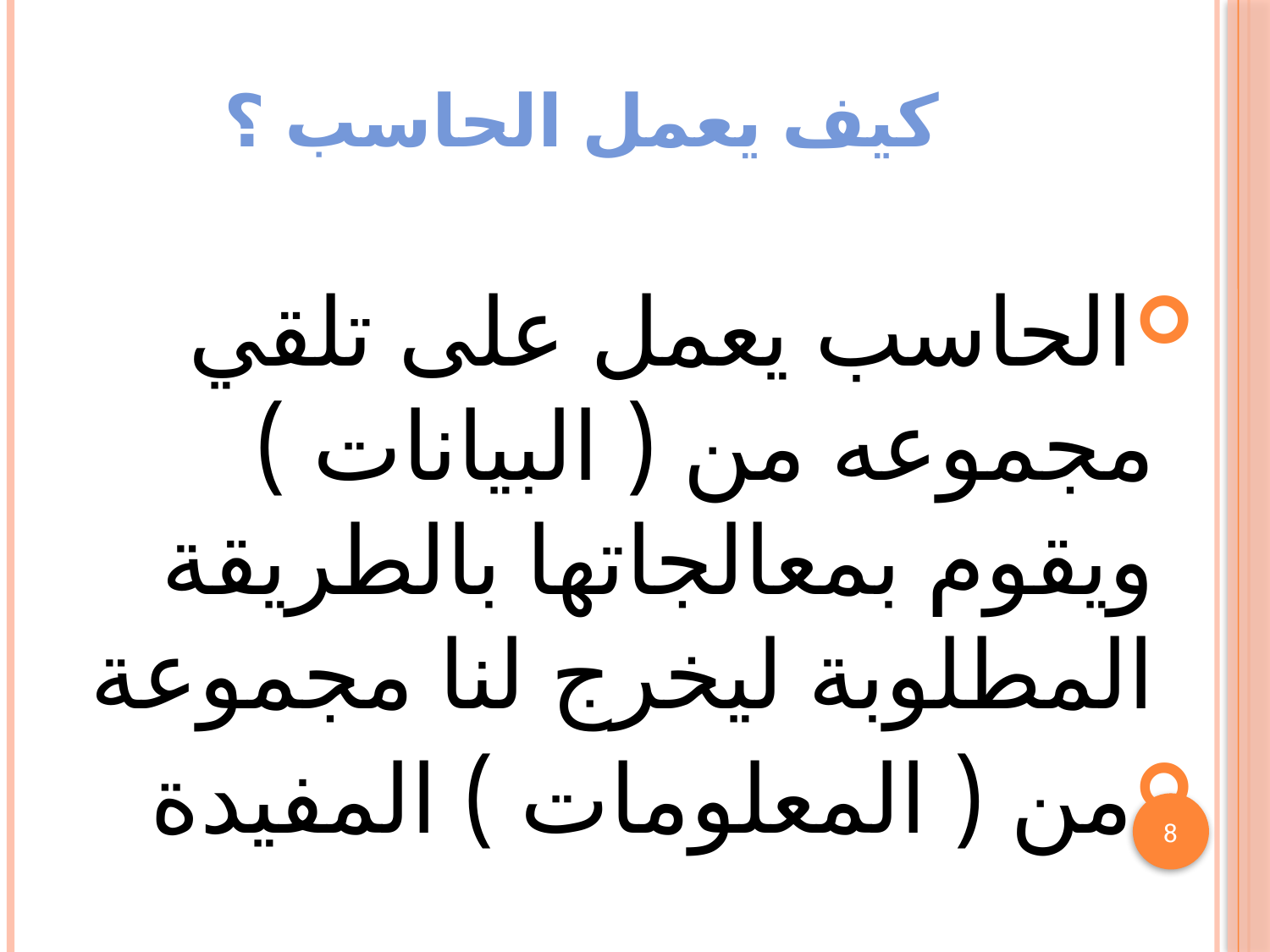

# كيف يعمل الحاسب ؟
الحاسب يعمل على تلقي مجموعه من ( البيانات ) ويقوم بمعالجاتها بالطريقة المطلوبة ليخرج لنا مجموعة
من ( المعلومات ) المفيدة
8